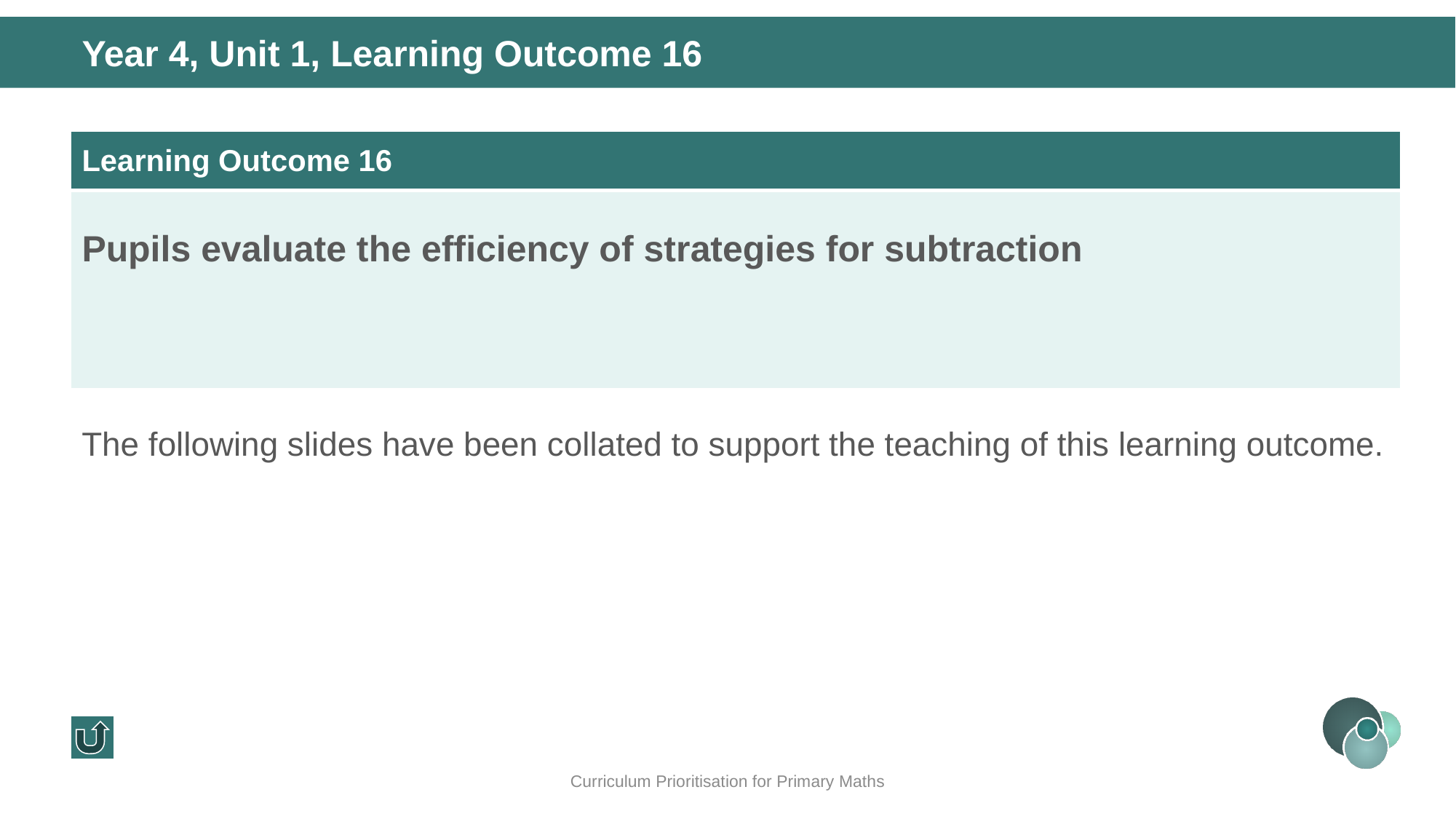

Year 4, Unit 1, Learning Outcome 16
| Learning Outcome 16 |
| --- |
| Pupils evaluate the efficiency of strategies for subtraction |
The following slides have been collated to support the teaching of this learning outcome.

Curriculum Prioritisation for Primary Maths